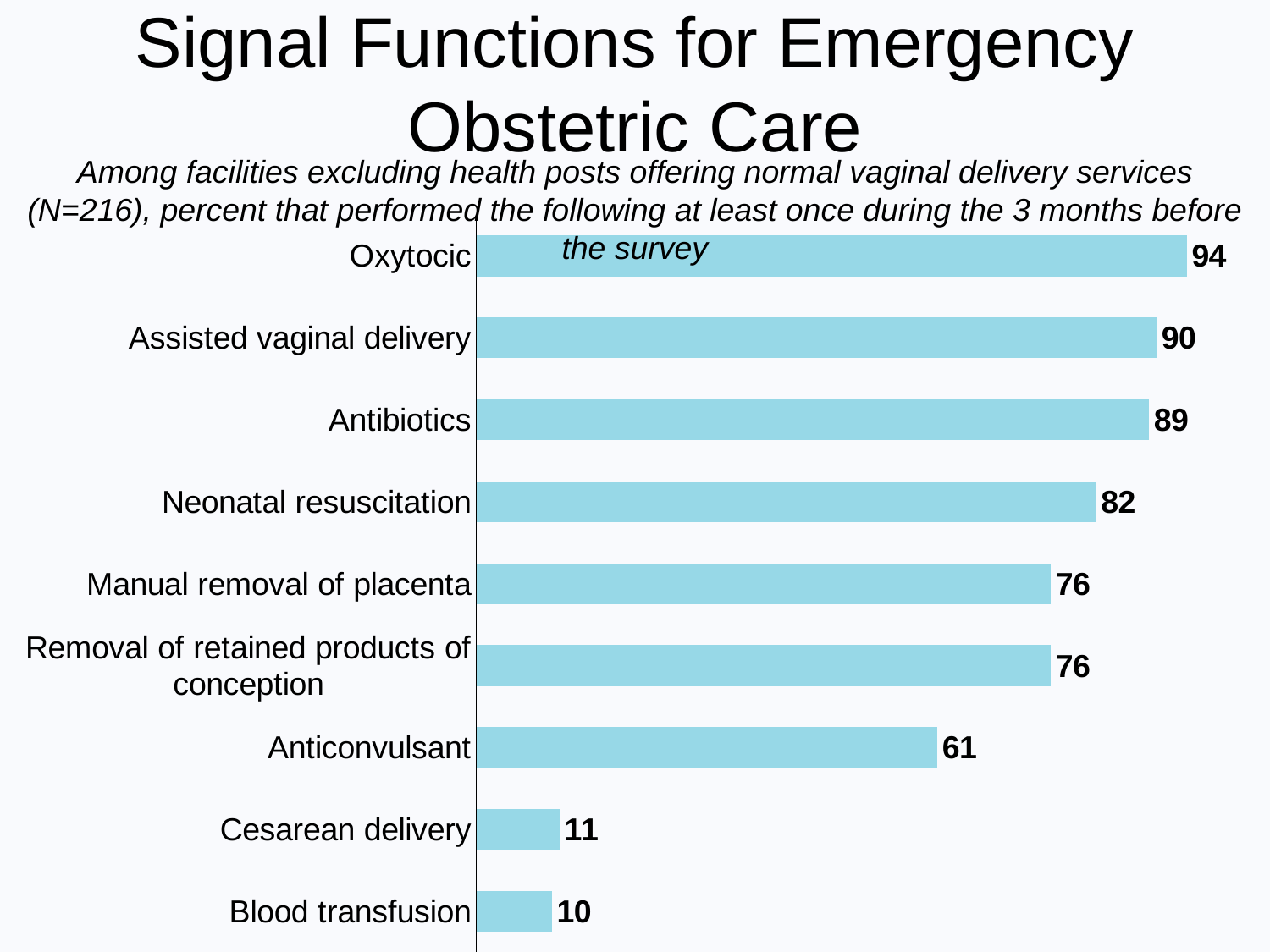

# Signal Functions for Emergency Obstetric Care
Among facilities excluding health posts offering normal vaginal delivery services (N=216), percent that performed the following at least once during the 3 months before the survey

### Chart

| Category | Series 1 |
|---|---|
| Blood transfusion | 10.0 |
| Cesarean delivery | 11.0 |
| Anticonvulsant | 61.0 |
| Removal of retained products of conception | 76.0 |
| Manual removal of placenta | 76.0 |
| Neonatal resuscitation | 82.0 |
| Antibiotics | 89.0 |
| Assisted vaginal delivery | 90.0 |
| Oxytocic | 94.0 |